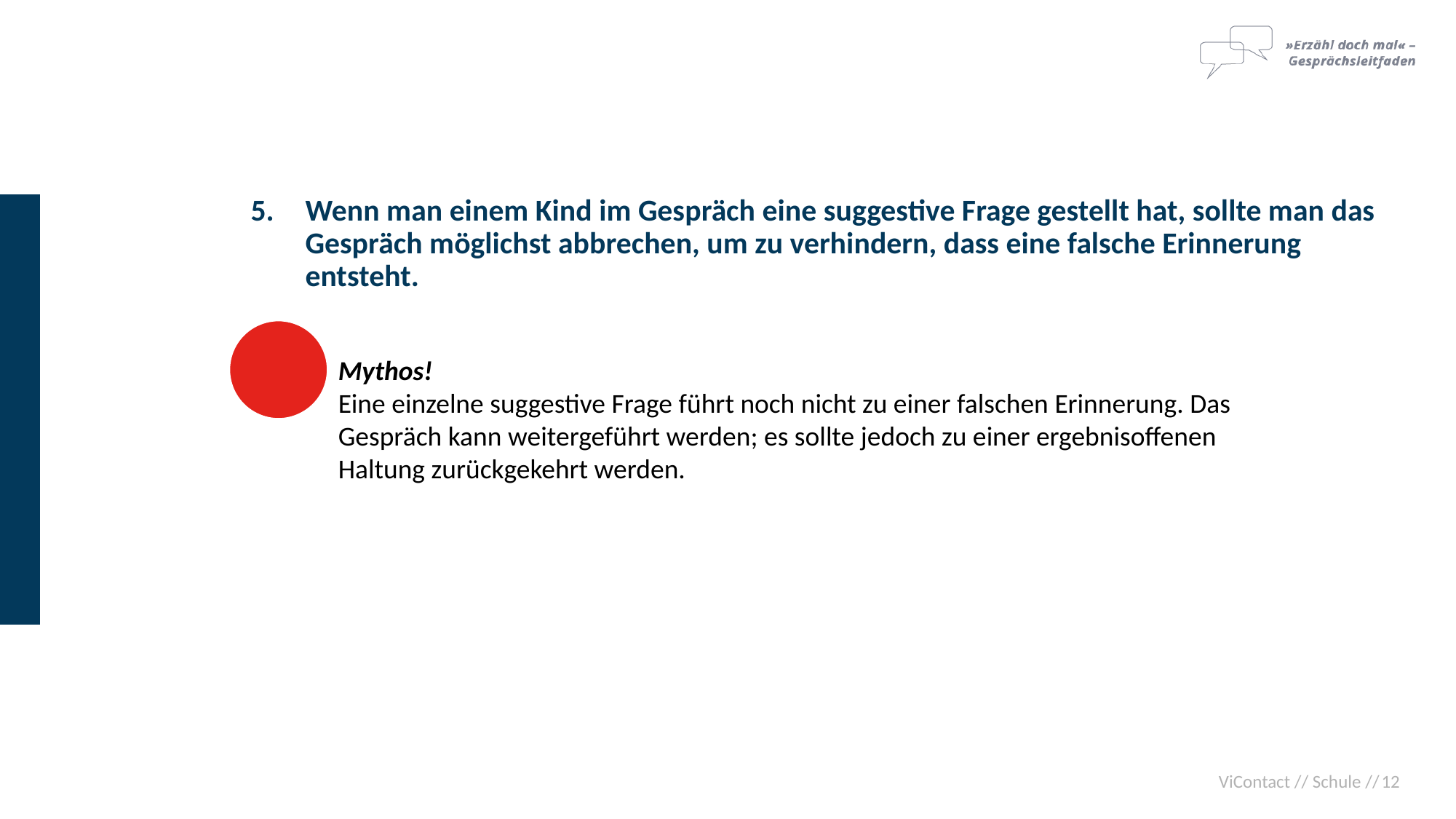

Wenn man einem Kind im Gespräch eine suggestive Frage gestellt hat, sollte man das Gespräch möglichst abbrechen, um zu verhindern, dass eine falsche Erinnerung entsteht.

	Mythos!
	Eine einzelne suggestive Frage führt noch nicht zu einer falschen Erinnerung. Das
	Gespräch kann weitergeführt werden; es sollte jedoch zu einer ergebnisoffenen
	Haltung zurückgekehrt werden.

ViContact // Schule //
12